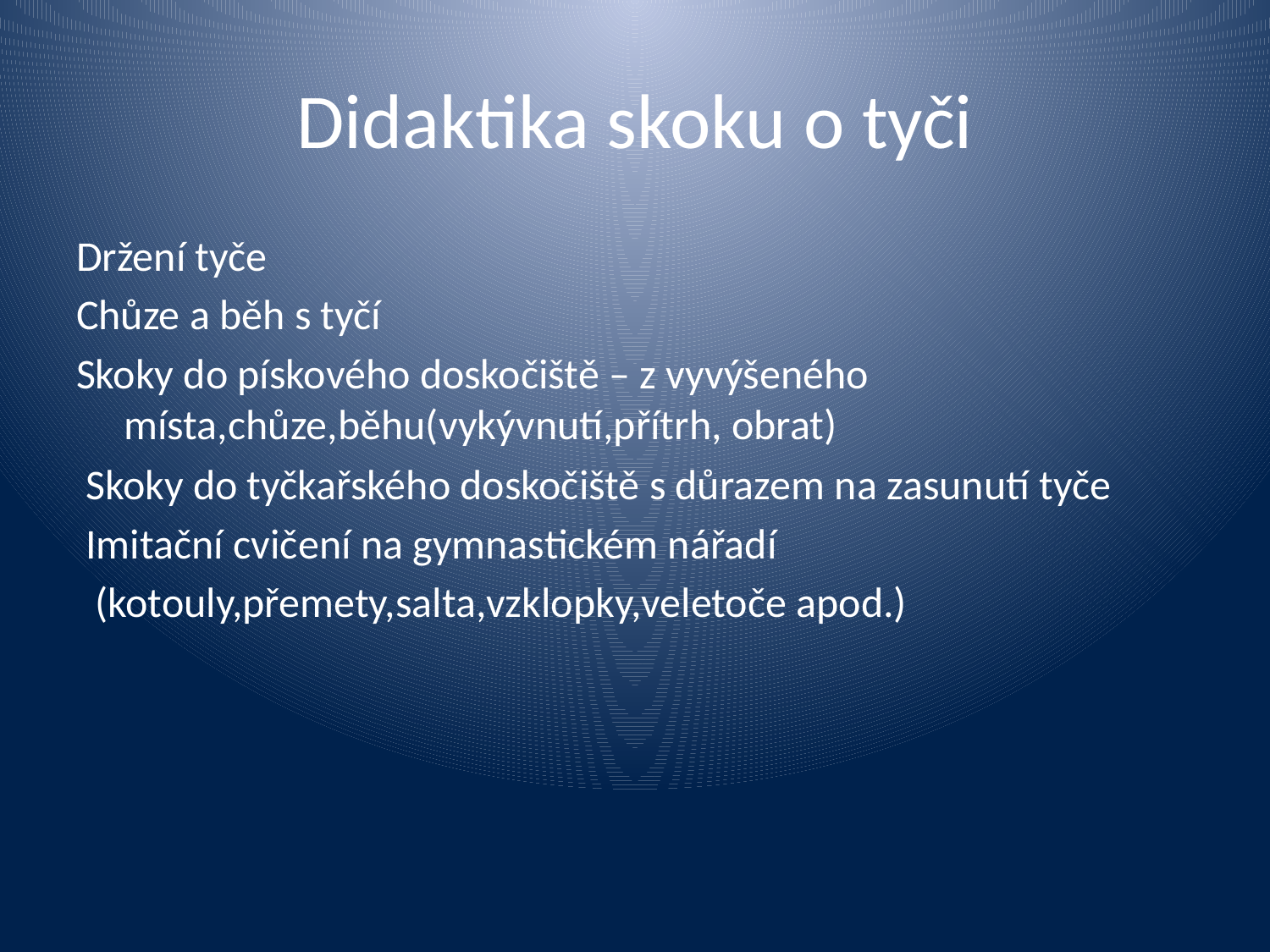

# Didaktika skoku o tyči
Držení tyče
Chůze a běh s tyčí
Skoky do pískového doskočiště – z vyvýšeného místa,chůze,běhu(vykývnutí,přítrh, obrat)
 Skoky do tyčkařského doskočiště s důrazem na zasunutí tyče
 Imitační cvičení na gymnastickém nářadí
  (kotouly,přemety,salta,vzklopky,veletoče apod.)